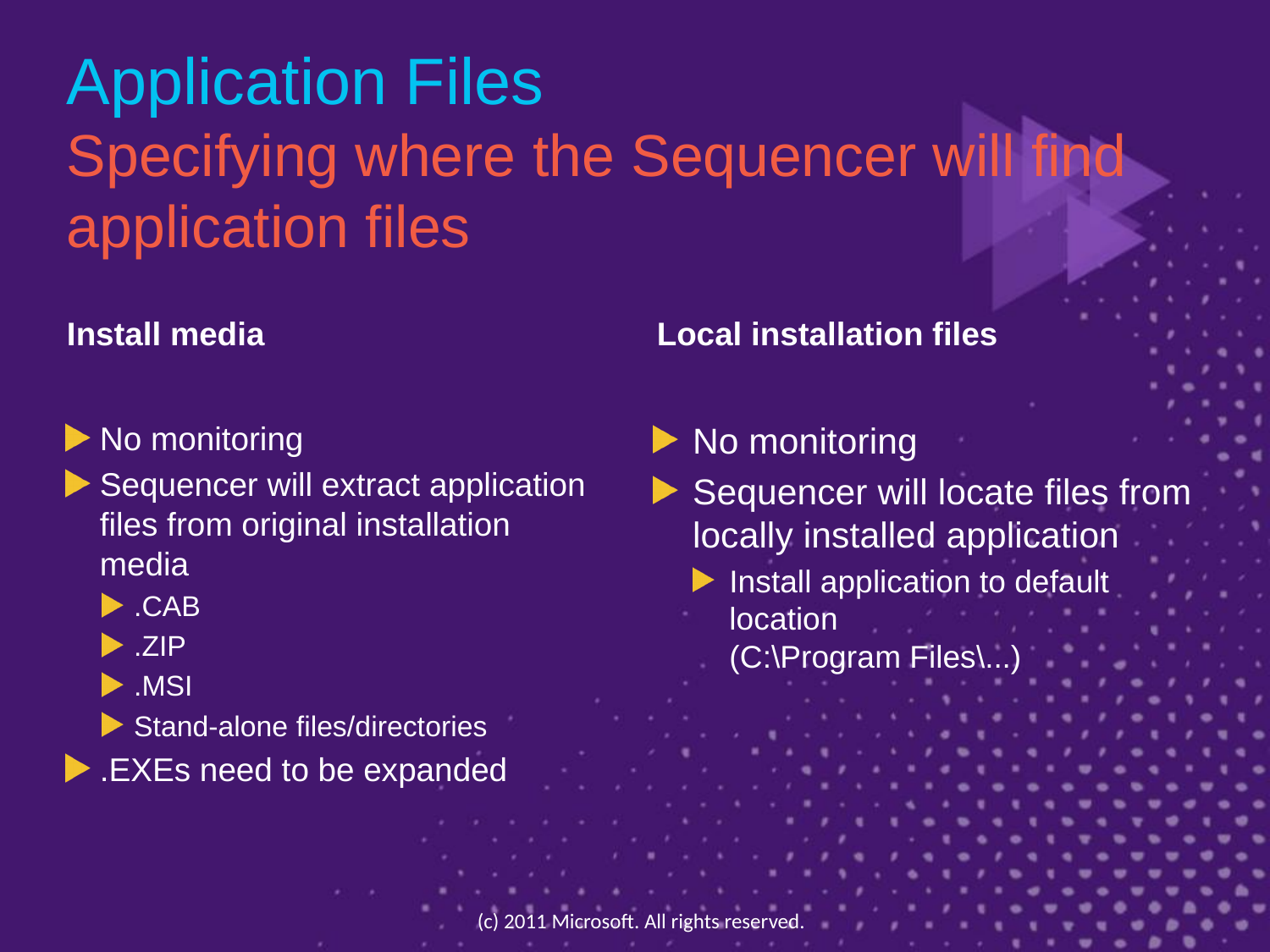

# Application Files Specifying where the Sequencer will find application files
Install media
Local installation files
No monitoring
Sequencer will extract application files from original installation media
.CAB
.ZIP
.MSI
Stand-alone files/directories
.EXEs need to be expanded
No monitoring
Sequencer will locate files from locally installed application
Install application to default location
(C:\Program Files\...)

(c) 2011 Microsoft. All rights reserved.